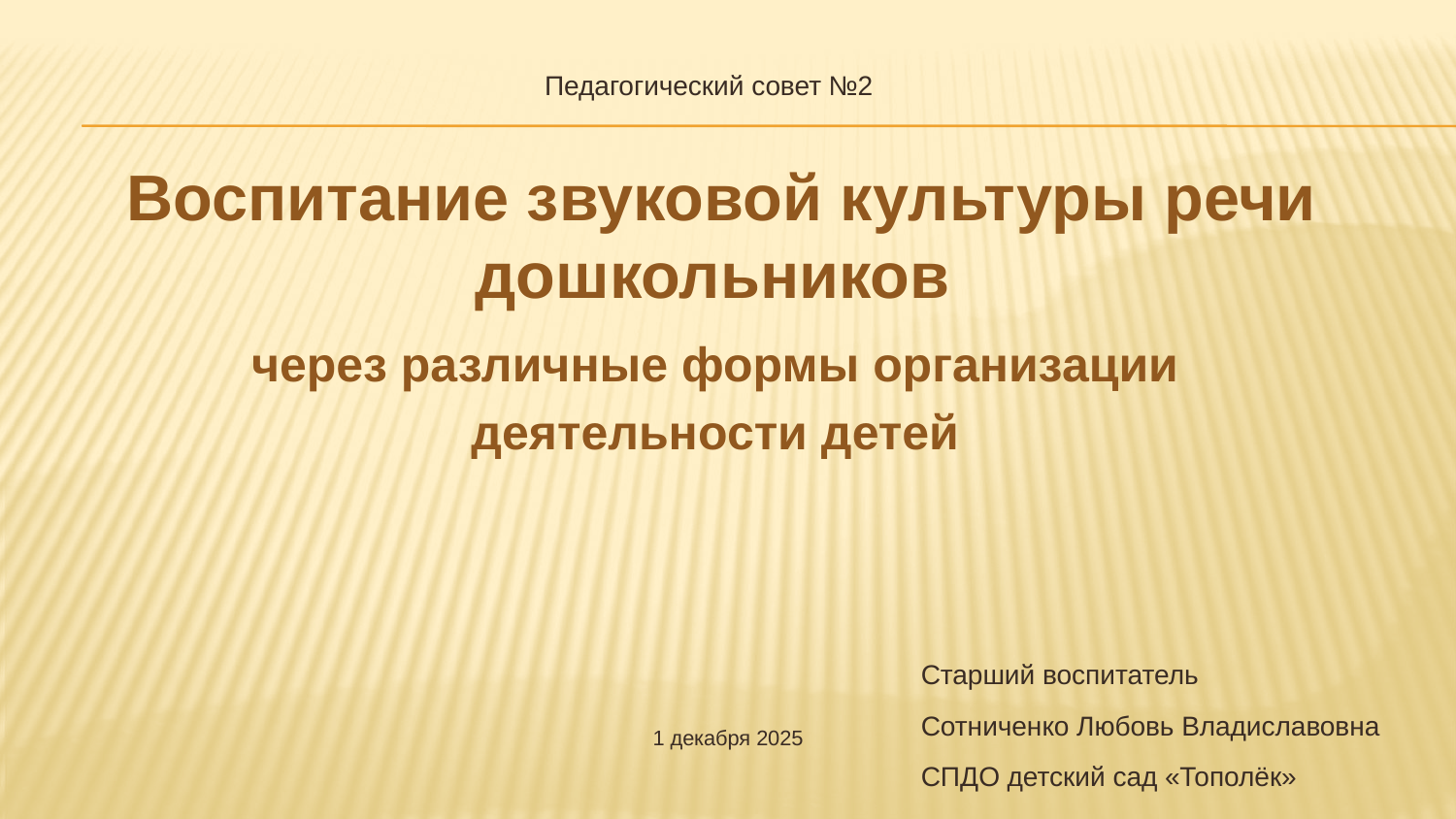

Педагогический совет №2
Воспитание звуковой культуры речи дошкольников
через различные формы организации деятельности детей
Старший воспитатель
Сотниченко Любовь Владиславовна СПДО детский сад «Тополёк»
1 декабря 2025